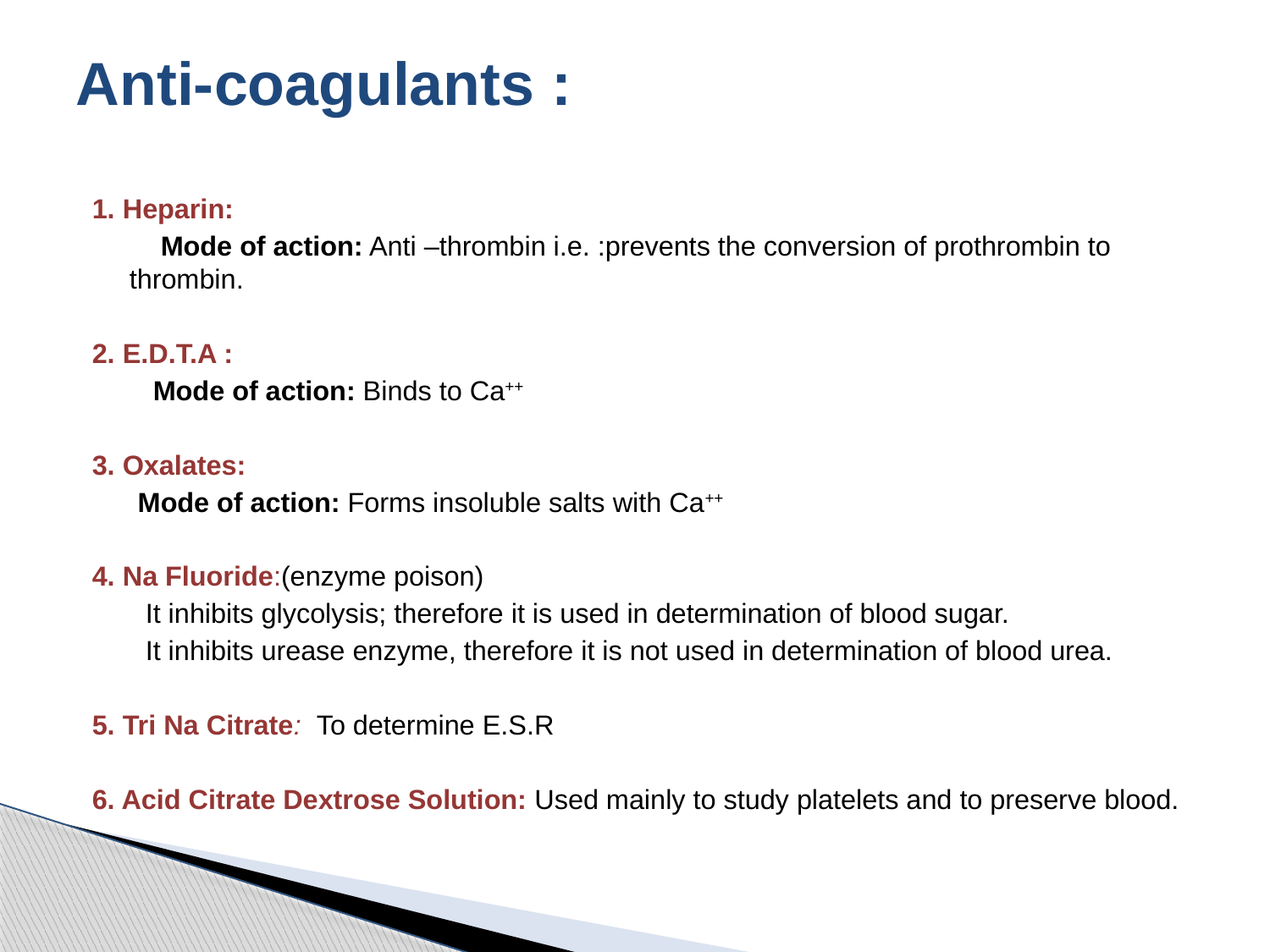

# Anti-coagulants :

1. Heparin:
         Mode of action: Anti –thrombin i.e. :prevents the conversion of prothrombin to thrombin.

2. E.D.T.A :
        Mode of action: Binds to Ca++

3. Oxalates:
      Mode of action: Forms insoluble salts with Ca++

4. Na Fluoride:(enzyme poison)
       It inhibits glycolysis; therefore it is used in determination of blood sugar.
       It inhibits urease enzyme, therefore it is not used in determination of blood urea.

5. Tri Na Citrate:  To determine E.S.R

6. Acid Citrate Dextrose Solution: Used mainly to study platelets and to preserve blood.